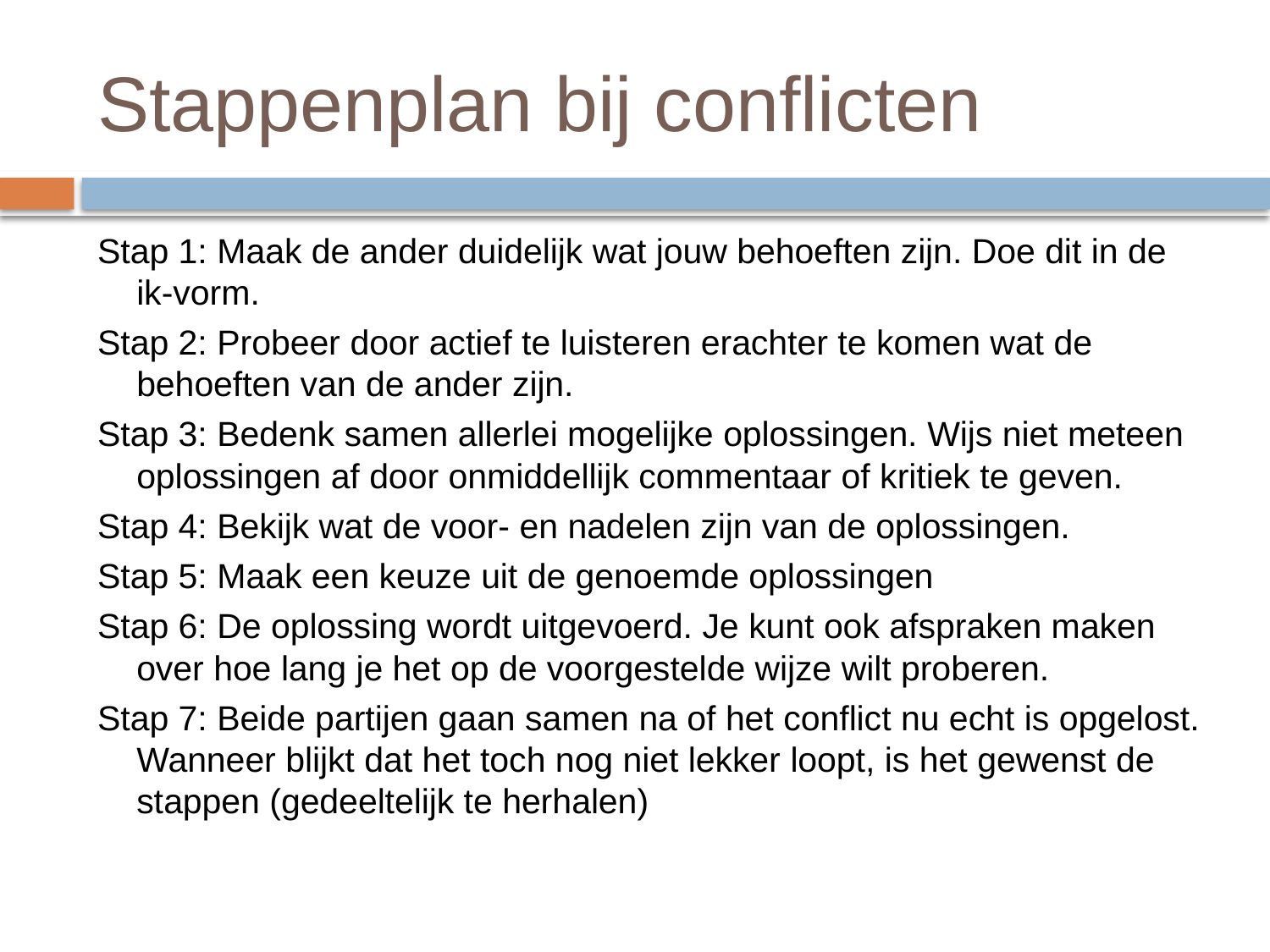

# Stappenplan bij conflicten
Stap 1: Maak de ander duidelijk wat jouw behoeften zijn. Doe dit in de ik-vorm.
Stap 2: Probeer door actief te luisteren erachter te komen wat de behoeften van de ander zijn.
Stap 3: Bedenk samen allerlei mogelijke oplossingen. Wijs niet meteen oplossingen af door onmiddellijk commentaar of kritiek te geven.
Stap 4: Bekijk wat de voor- en nadelen zijn van de oplossingen.
Stap 5: Maak een keuze uit de genoemde oplossingen
Stap 6: De oplossing wordt uitgevoerd. Je kunt ook afspraken maken over hoe lang je het op de voorgestelde wijze wilt proberen.
Stap 7: Beide partijen gaan samen na of het conflict nu echt is opgelost. Wanneer blijkt dat het toch nog niet lekker loopt, is het gewenst de stappen (gedeeltelijk te herhalen)